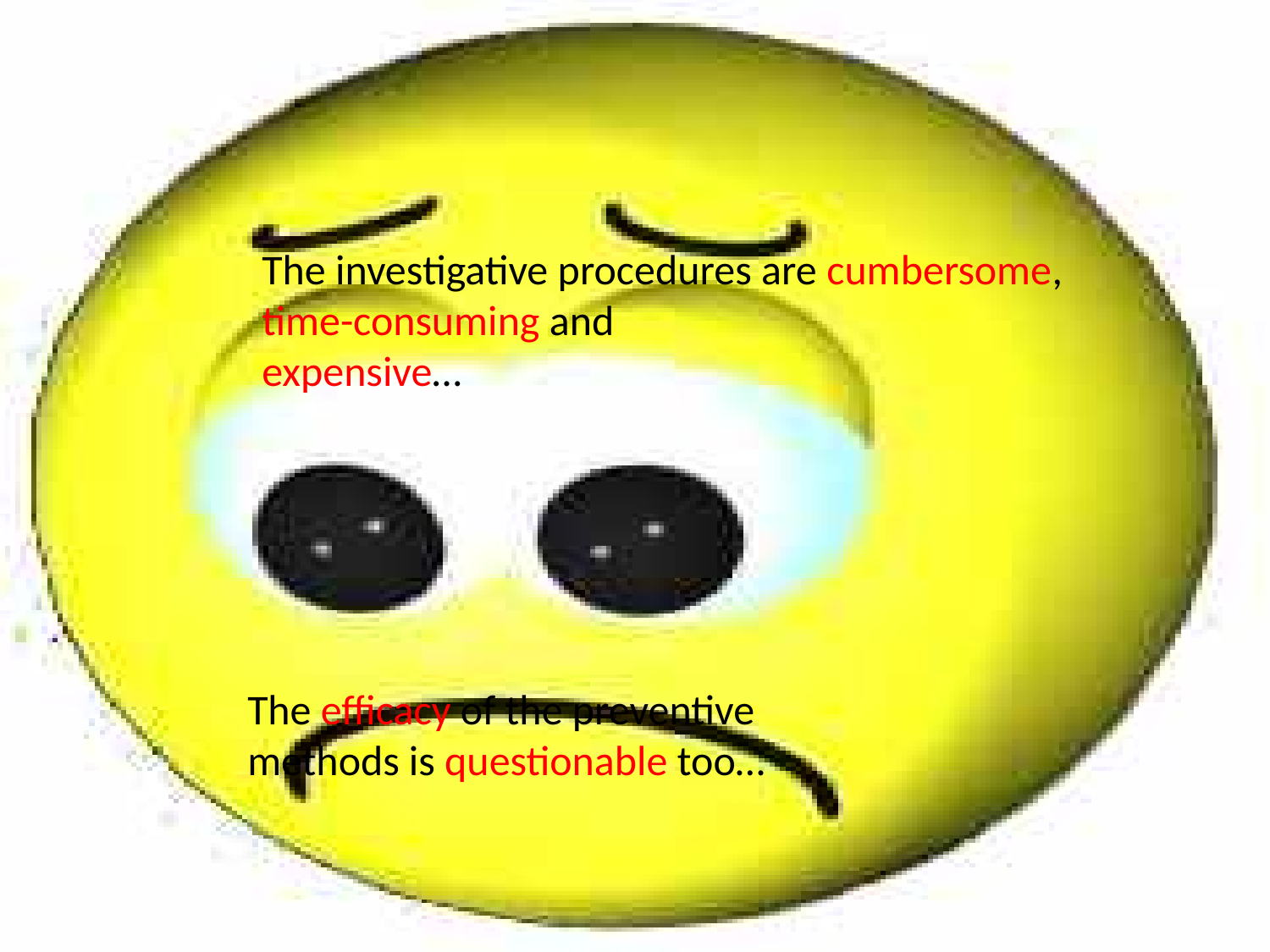

The investigative procedures are cumbersome,
time-consuming and
expensive…
The efficacy of the preventive methods is questionable too…
#